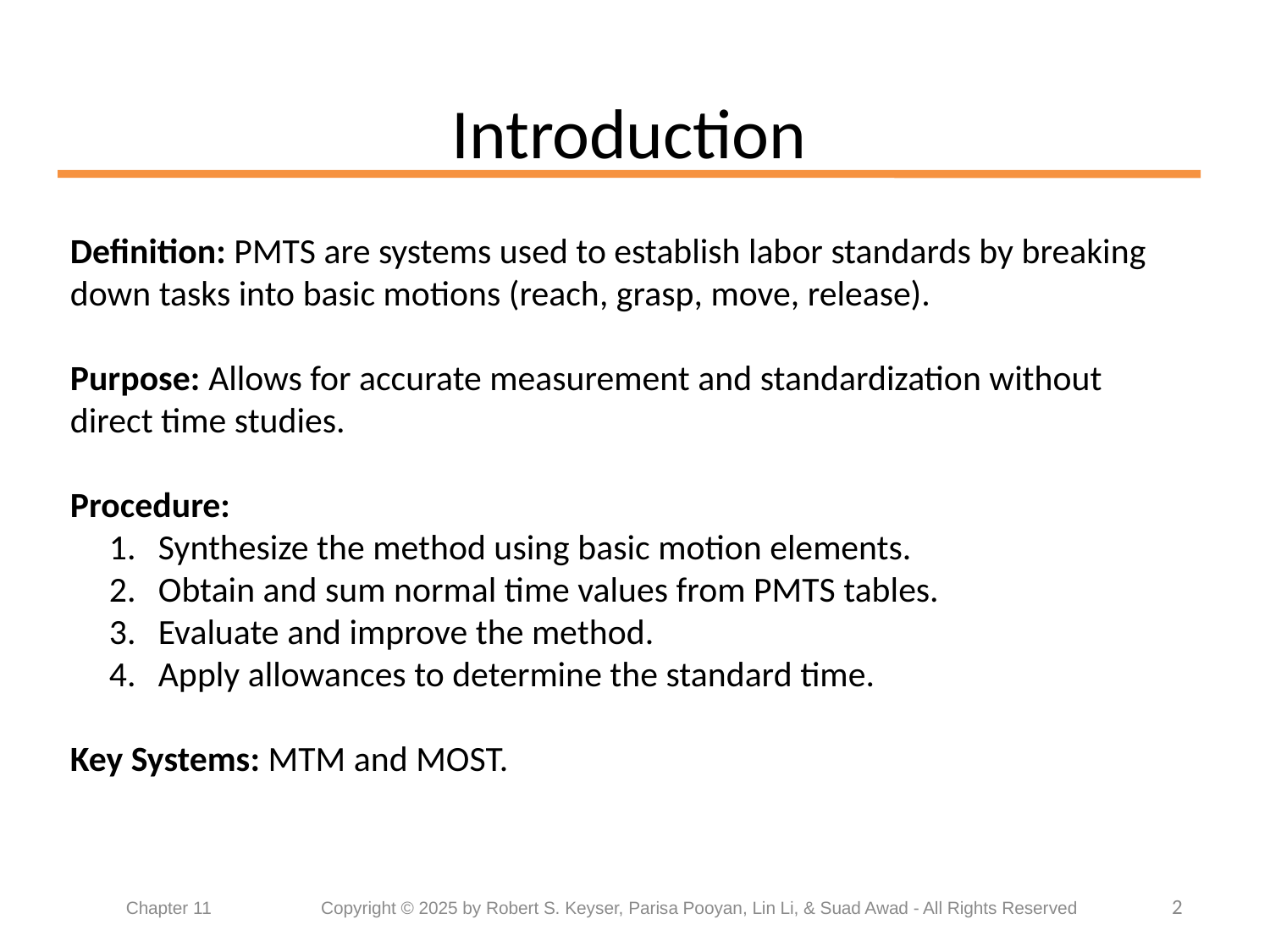

# Introduction

Definition: PMTS are systems used to establish labor standards by breaking down tasks into basic motions (reach, grasp, move, release).

Purpose: Allows for accurate measurement and standardization without direct time studies.

Procedure:
Synthesize the method using basic motion elements.
Obtain and sum normal time values from PMTS tables.
Evaluate and improve the method.
Apply allowances to determine the standard time.

Key Systems: MTM and MOST.
2
Chapter 11	              Copyright © 2025 by Robert S. Keyser, Parisa Pooyan, Lin Li, & Suad Awad - All Rights Reserved